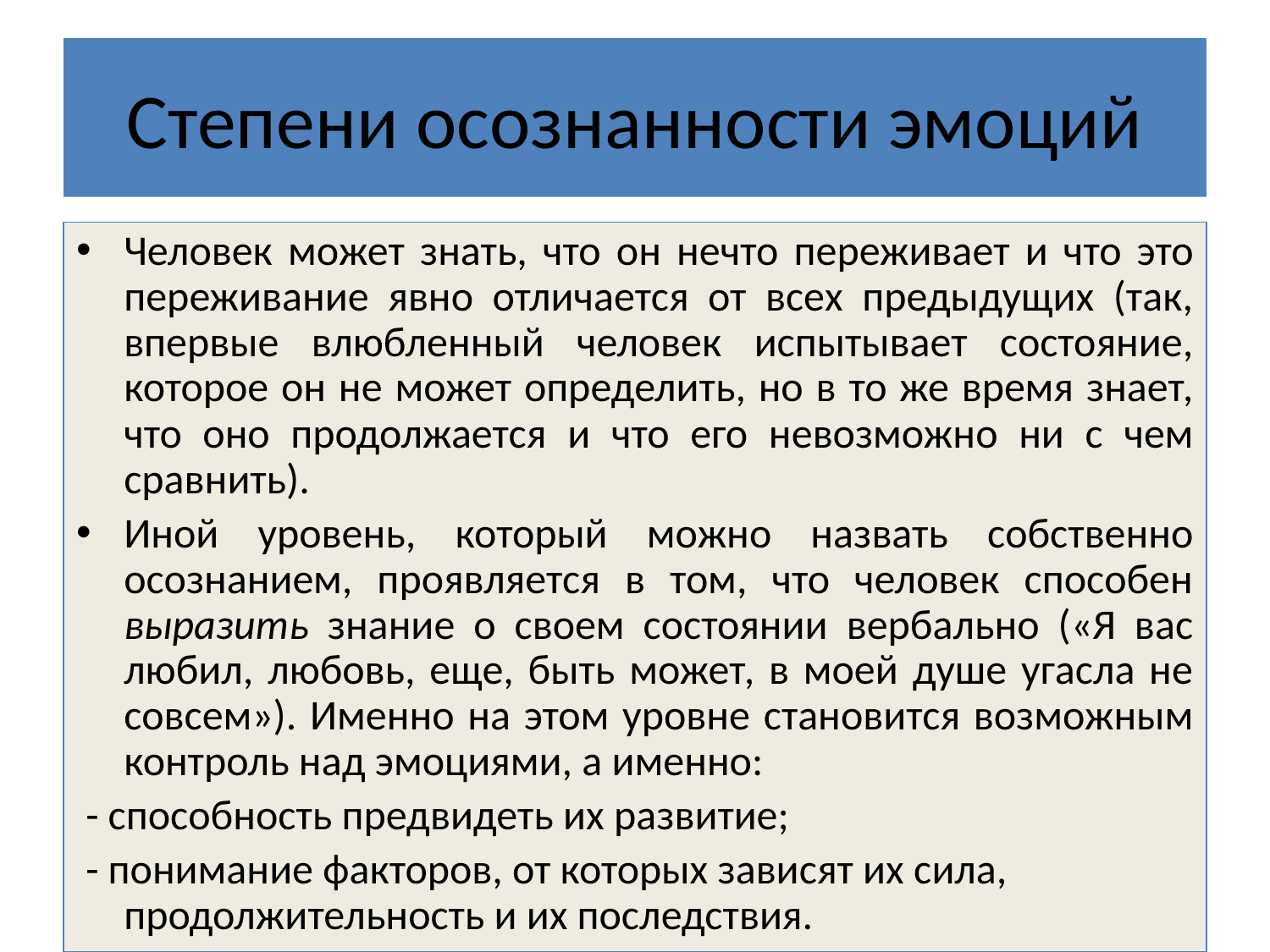

# Степени осознанности эмоций
Человек может знать, что он нечто переживает и что это переживание явно отличается от всех предыдущих (так, впервые влюбленный человек испытывает состояние, которое он не может определить, но в то же время знает, что оно продолжается и что его невозможно ни с чем сравнить).
Иной уровень, который можно назвать собственно осознанием, проявляется в том, что человек способен выразить знание о своем состоянии вербально («Я вас любил, любовь, еще, быть может, в моей душе угасла не совсем»). Именно на этом уровне становится возможным контроль над эмоциями, а именно:
 - способность предвидеть их развитие;
 - понимание факторов, от которых зависят их сила, продолжительность и их последствия.